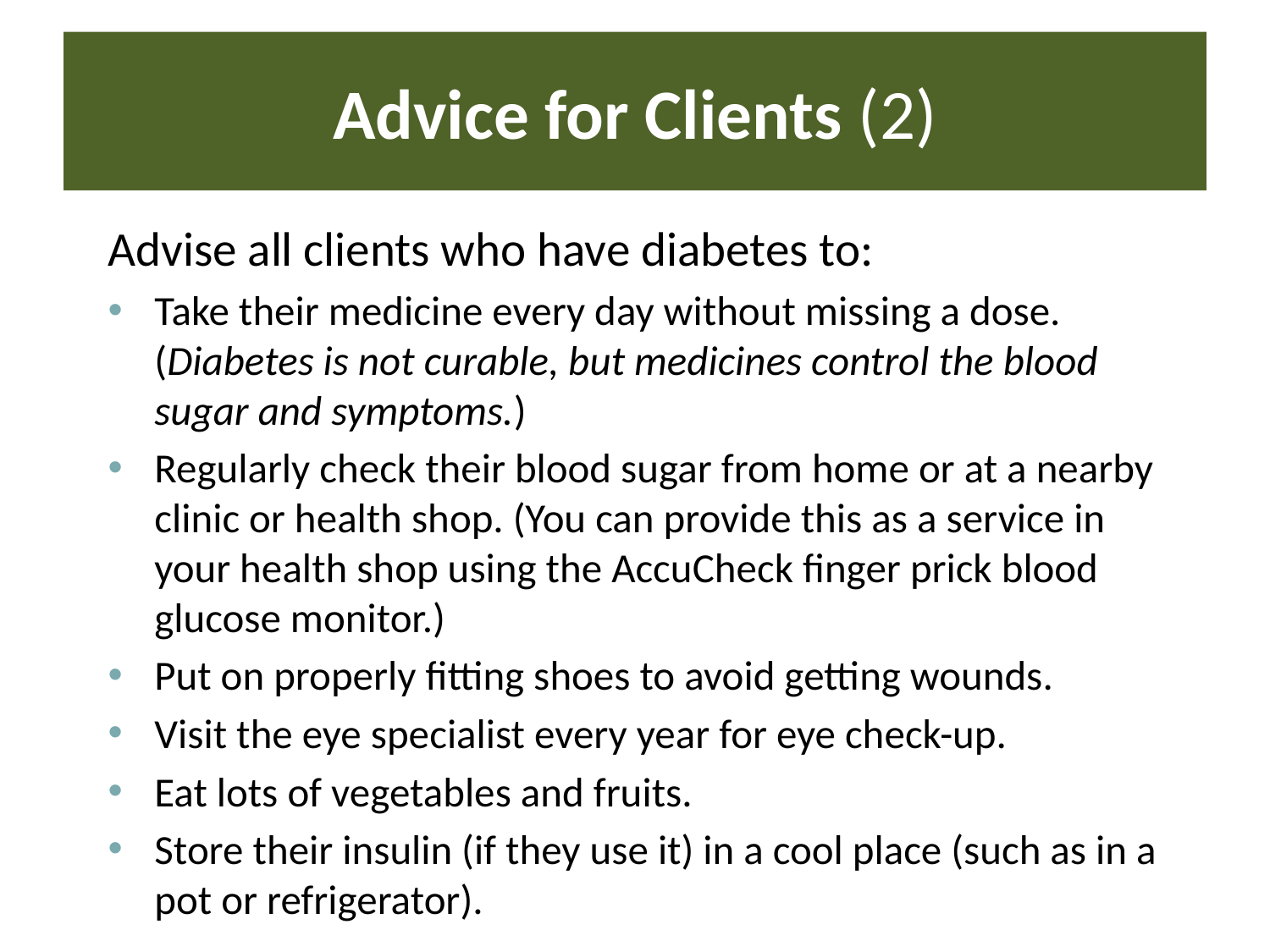

# Advice for Clients (2)
Advise all clients who have diabetes to:
Take their medicine every day without missing a dose. (Diabetes is not curable, but medicines control the blood sugar and symptoms.)
Regularly check their blood sugar from home or at a nearby clinic or health shop. (You can provide this as a service in your health shop using the AccuCheck finger prick blood glucose monitor.)
Put on properly fitting shoes to avoid getting wounds.
Visit the eye specialist every year for eye check-up.
Eat lots of vegetables and fruits.
Store their insulin (if they use it) in a cool place (such as in a pot or refrigerator).